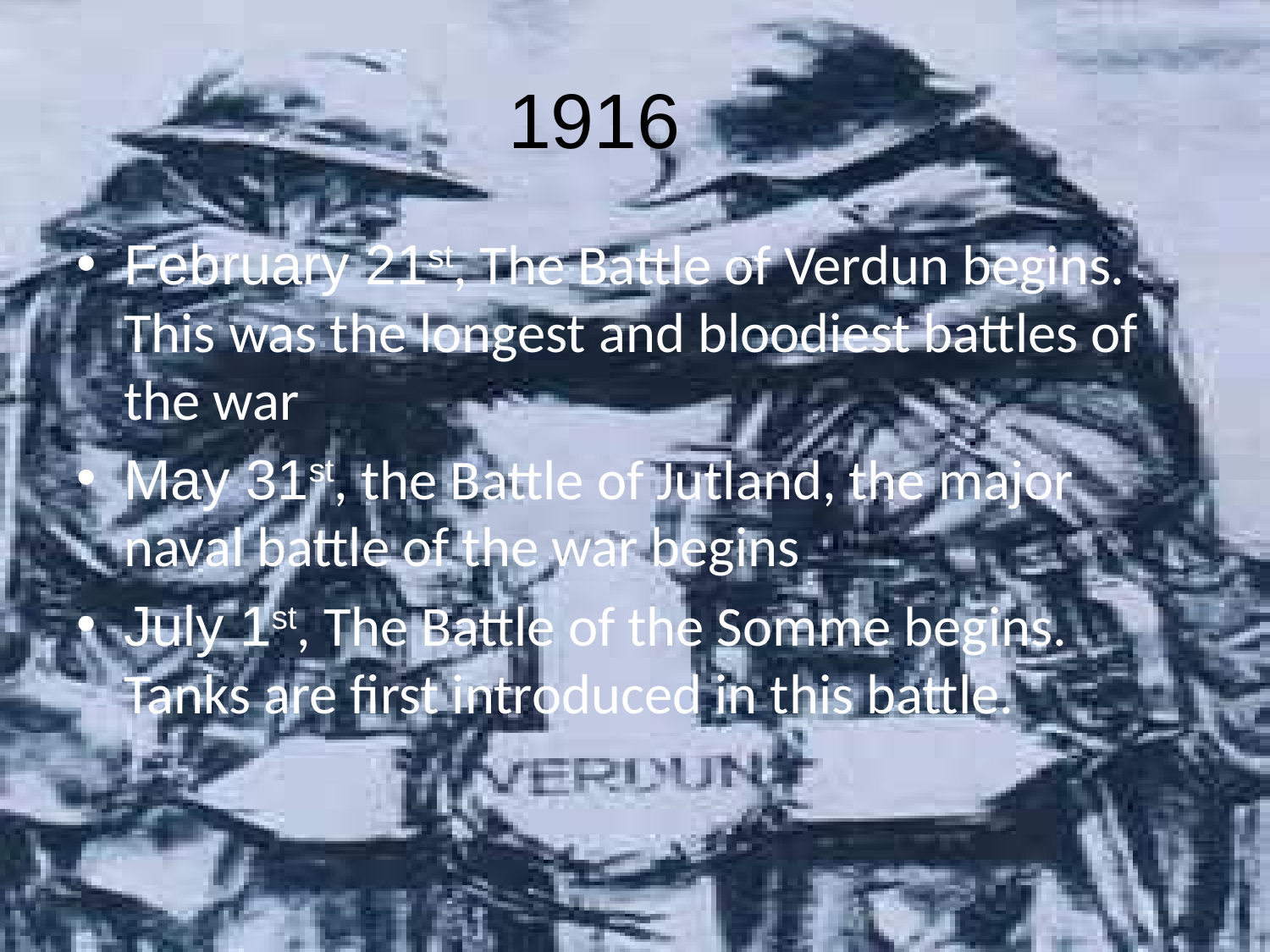

# 1916
February 21st, The Battle of Verdun begins. This was the longest and bloodiest battles of the war
May 31st, the Battle of Jutland, the major naval battle of the war begins
July 1st, The Battle of the Somme begins. Tanks are first introduced in this battle.